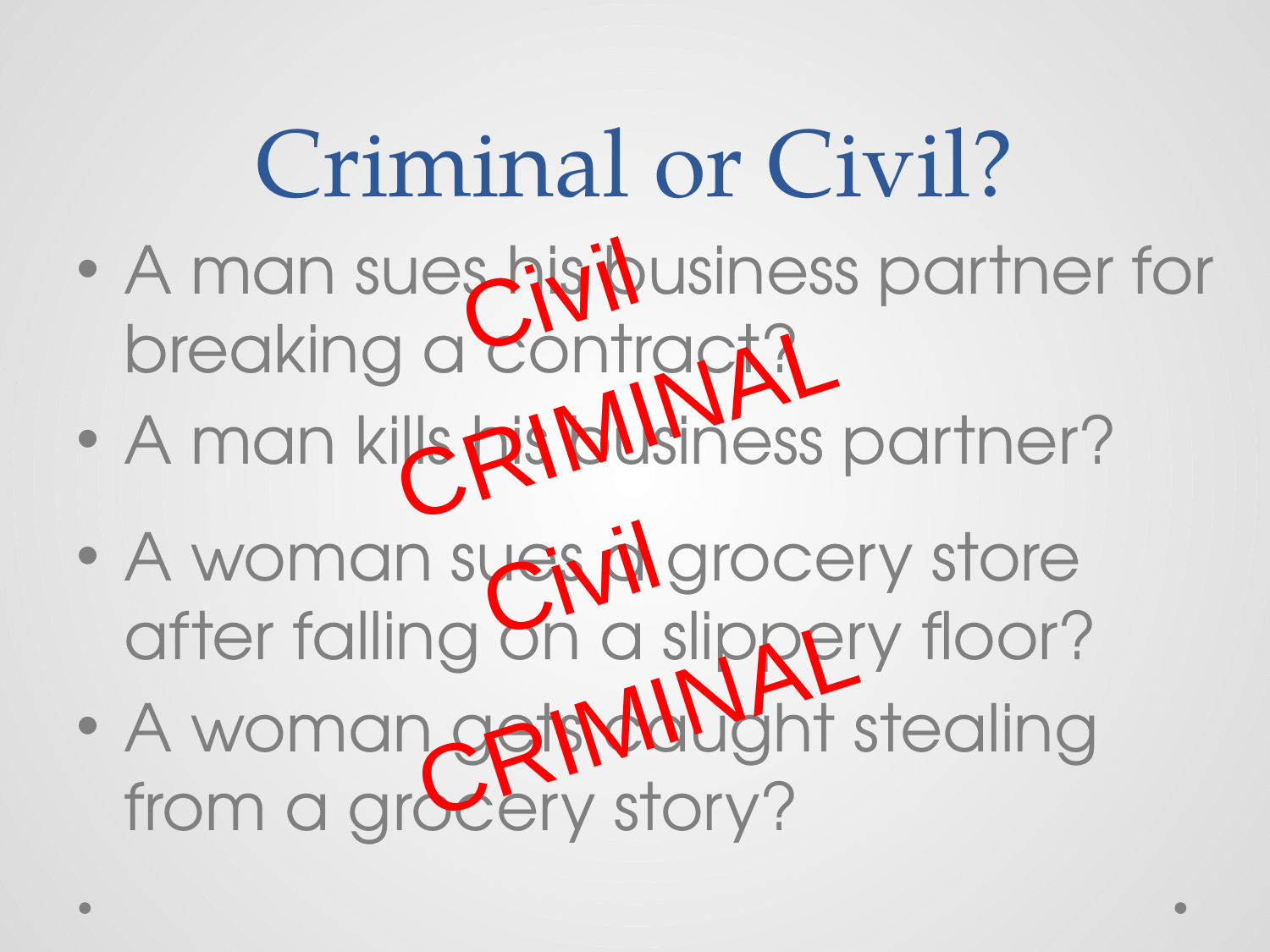

# Criminal or Civil?
A man sues his business partner for breaking a contract?
A man kills his business partner?

A woman sues a grocery store after falling on a slippery floor?
A woman gets caught stealing from a grocery story?
Civil
CRIMINAL
Civil
CRIMINAL